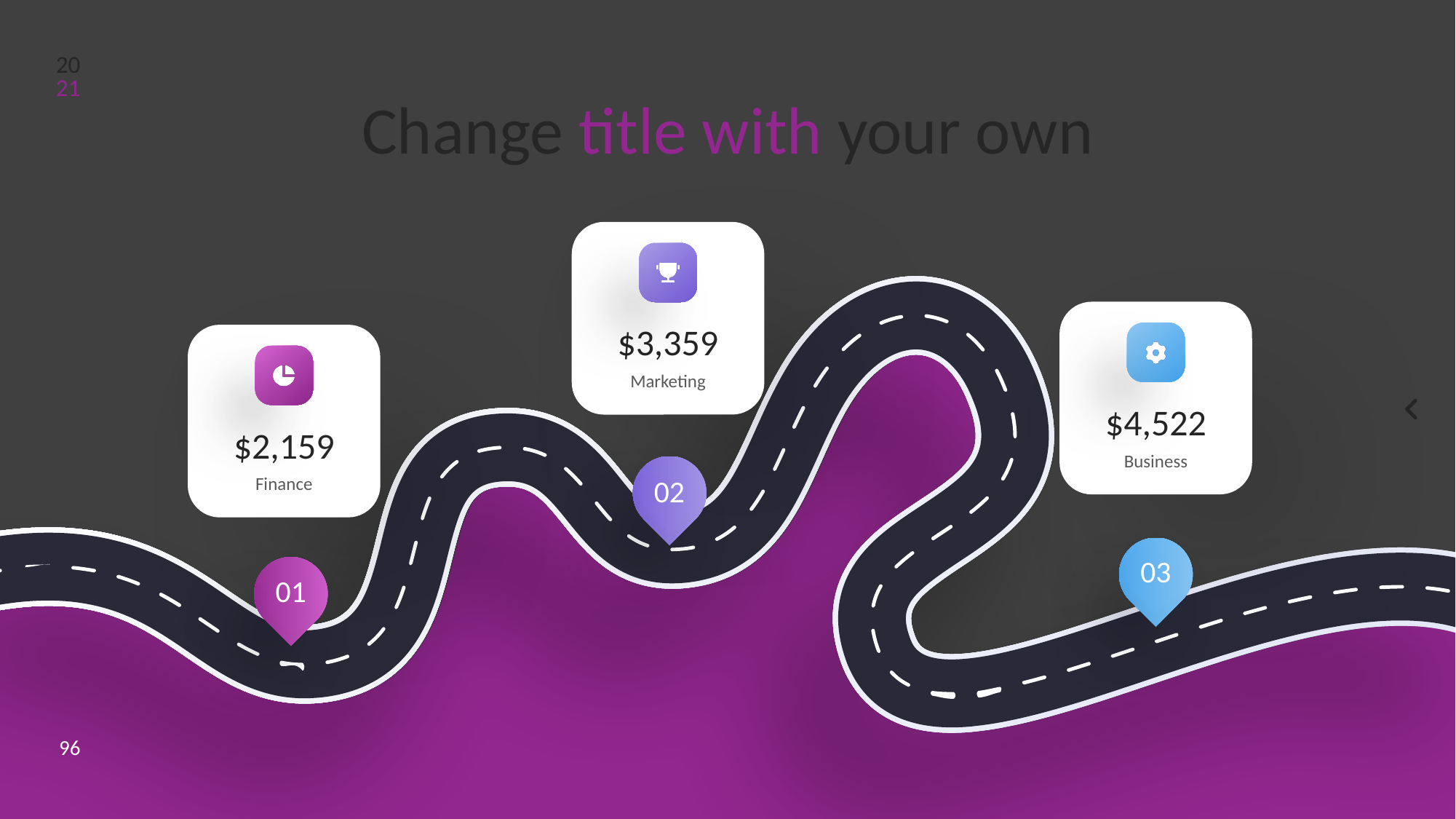

Change title with your own

$3,359
Marketing

$4,522
Business

$2,159
Finance

02

03

01